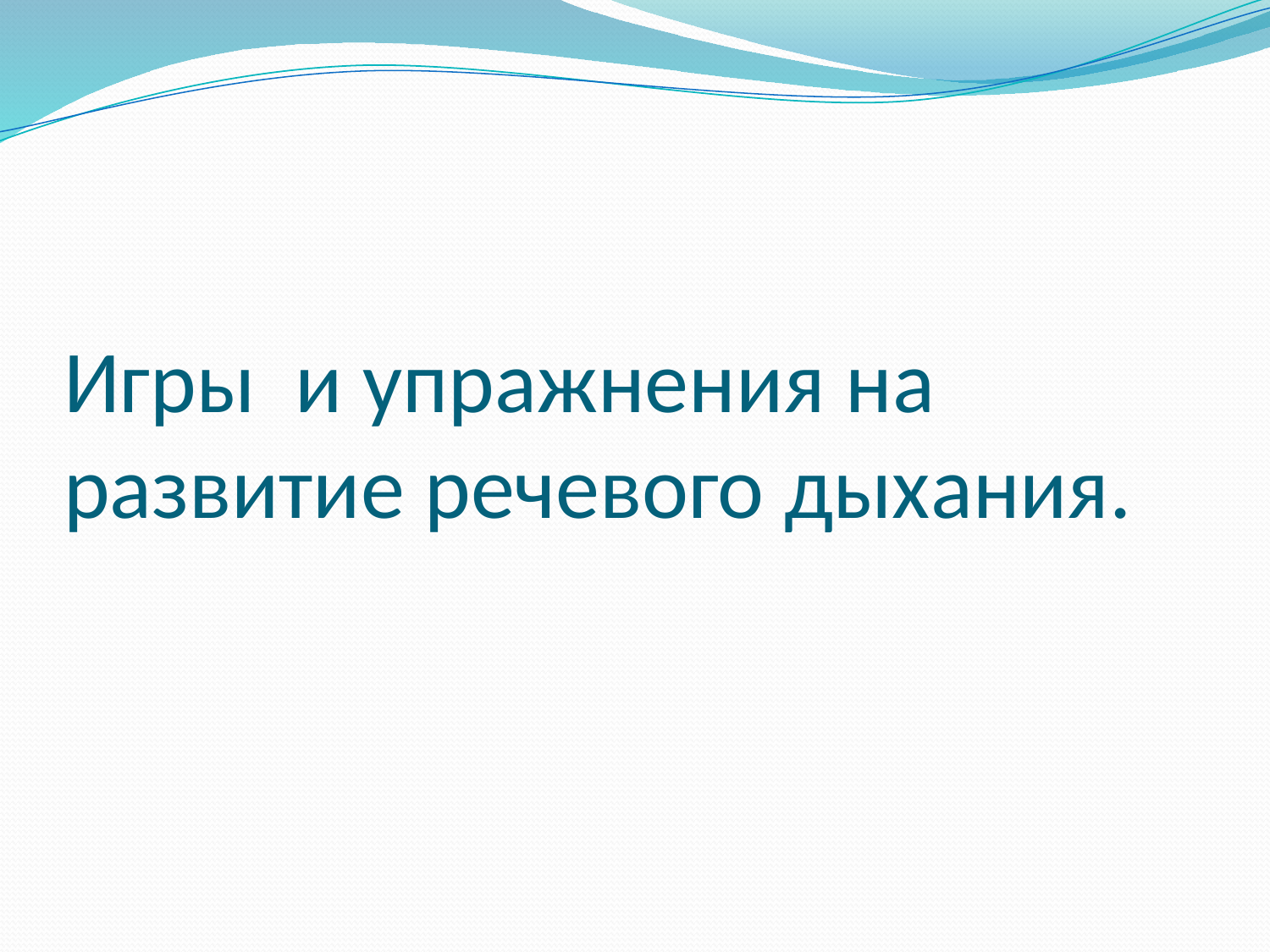

# Игры  и упражнения на развитие речевого дыхания.